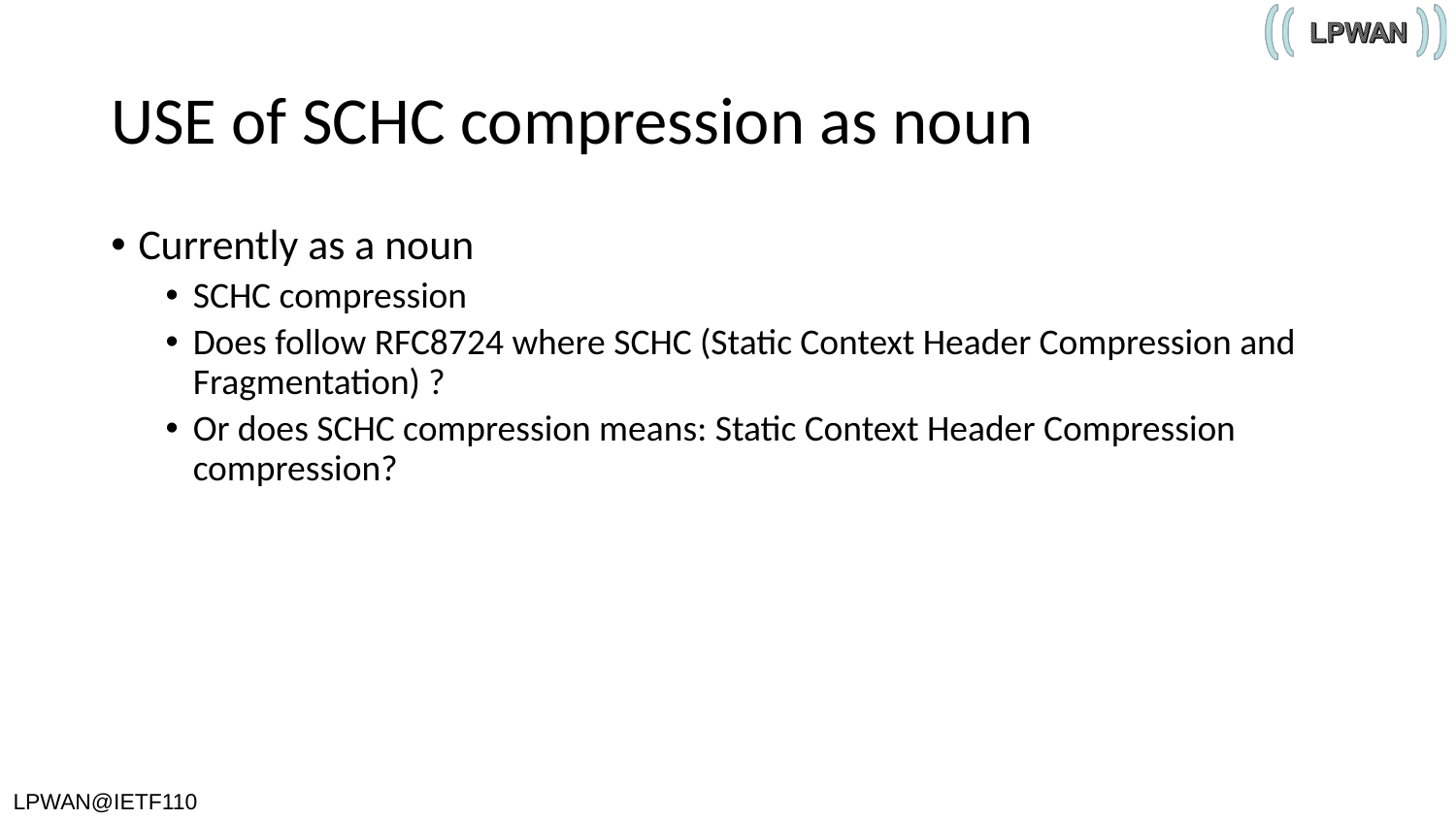

# USE of SCHC compression as noun
Currently as a noun
SCHC compression
Does follow RFC8724 where SCHC (Static Context Header Compression and Fragmentation) ?
Or does SCHC compression means: Static Context Header Compression compression?